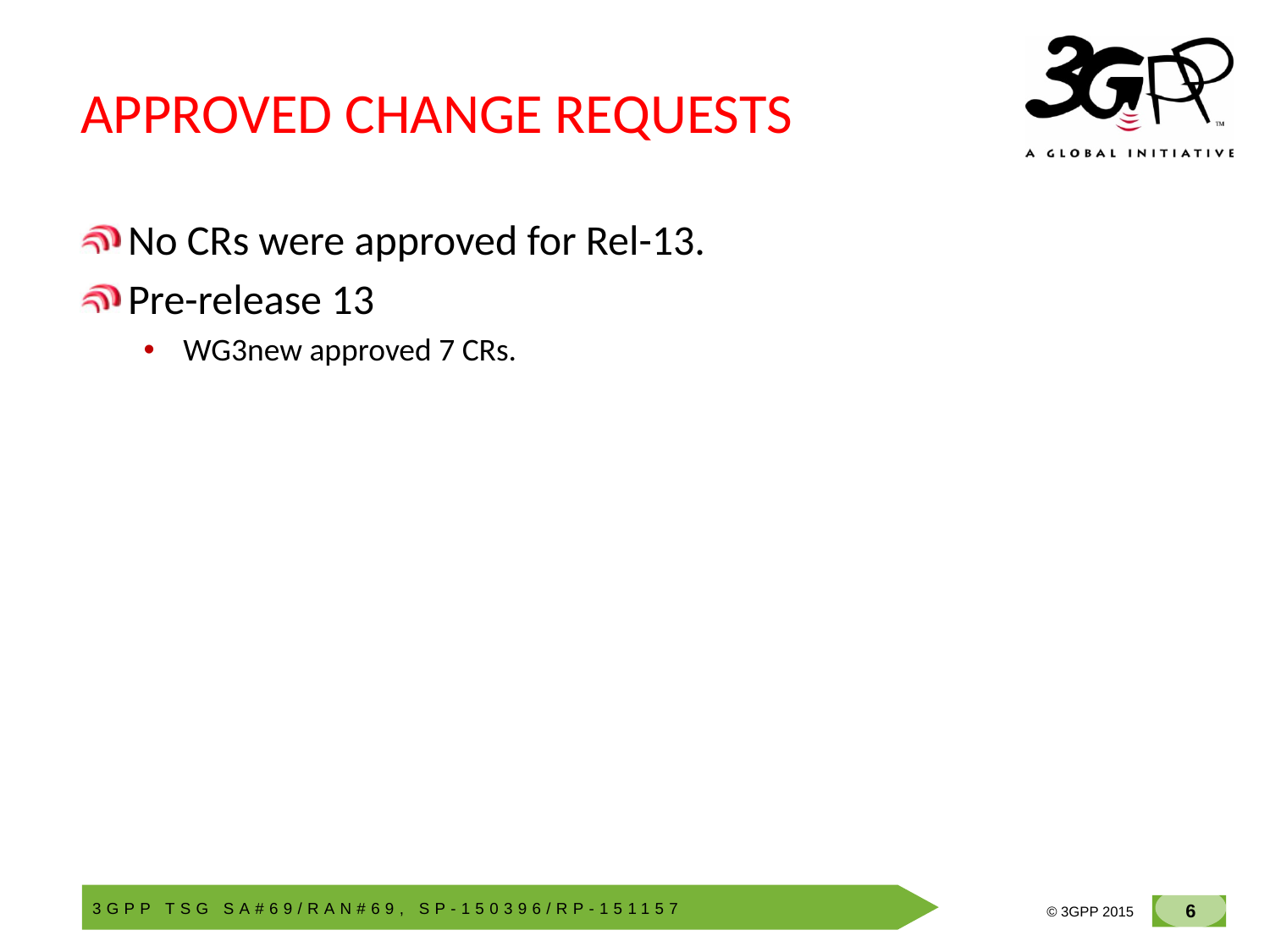

# APPROVED CHANGE REQUESTS
No CRs were approved for Rel-13.
Pre-release 13
WG3new approved 7 CRs.